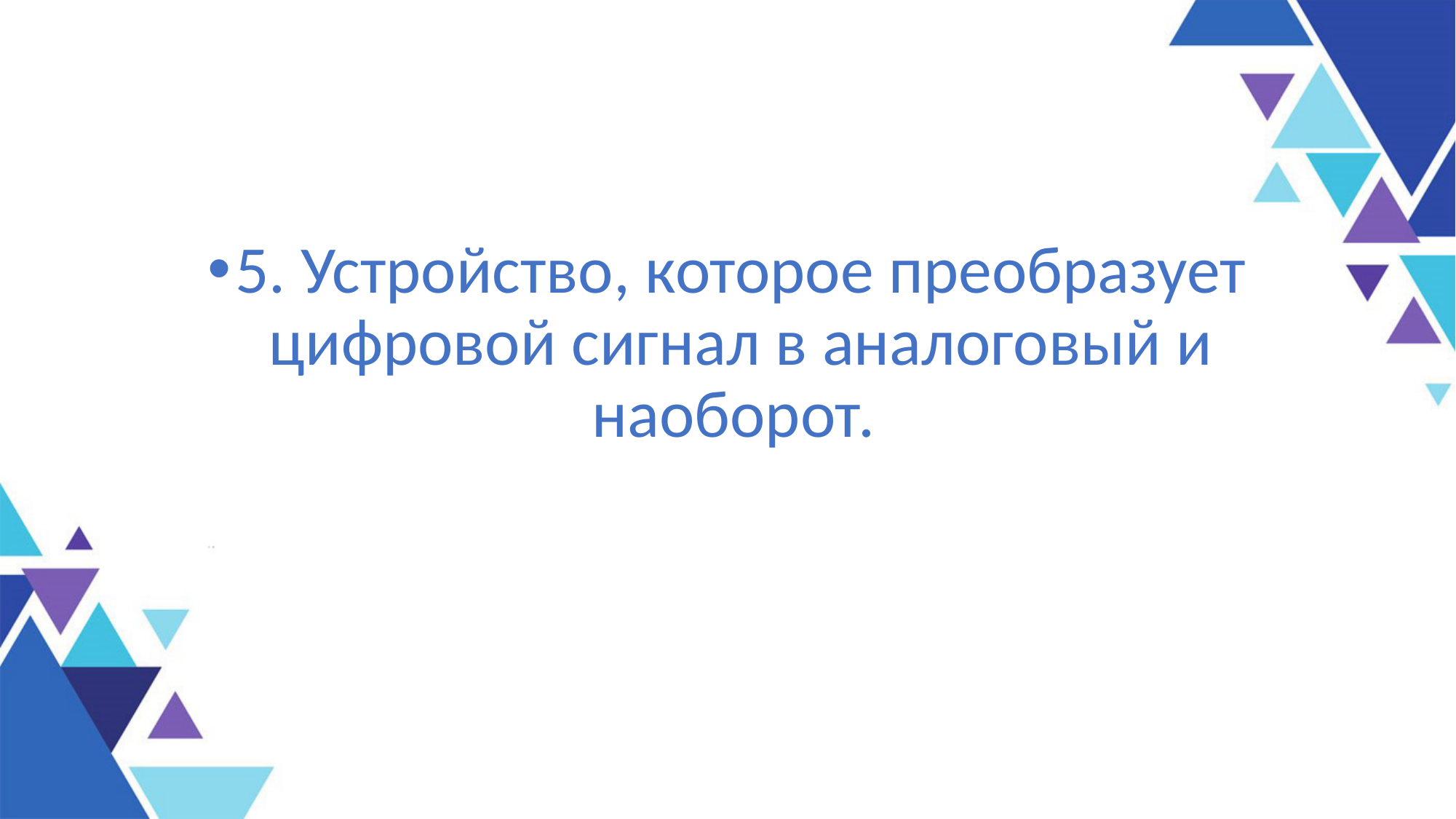

5. Устройство, которое преобразует цифровой сигнал в аналоговый и наоборот.